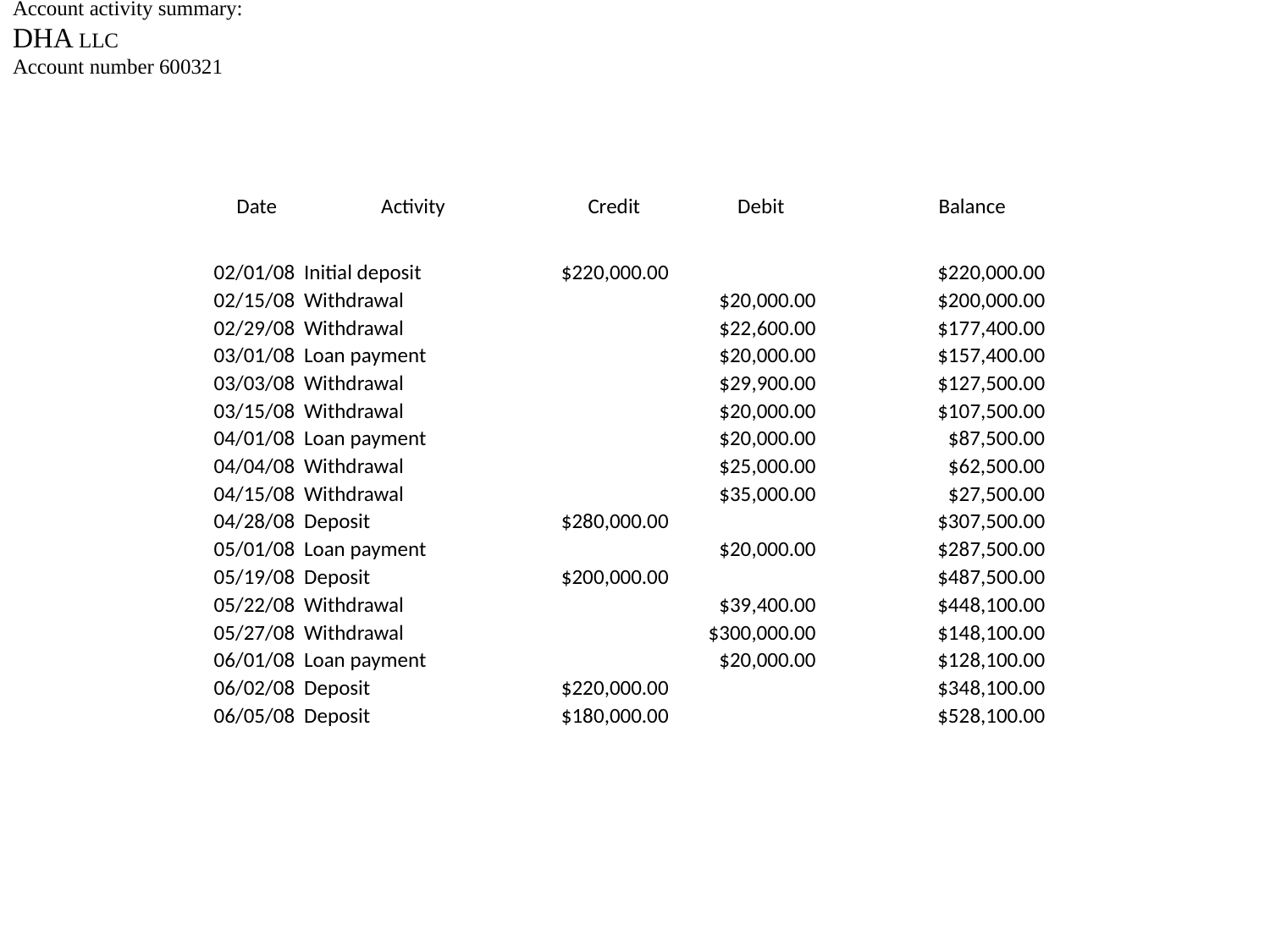

Account activity summary:
DHA LLC
Account number 600321
| Date | Activity |  | Credit |  | Debit |  | Balance |
| --- | --- | --- | --- | --- | --- | --- | --- |
|  |  |  |  |  |  |  |  |
| 02/01/08 | Initial deposit |  | $220,000.00 |  |  |  | $220,000.00 |
| 02/15/08 | Withdrawal |  |  |  | $20,000.00 |  | $200,000.00 |
| 02/29/08 | Withdrawal |  |  |  | $22,600.00 |  | $177,400.00 |
| 03/01/08 | Loan payment |  |  |  | $20,000.00 |  | $157,400.00 |
| 03/03/08 | Withdrawal |  |  |  | $29,900.00 |  | $127,500.00 |
| 03/15/08 | Withdrawal |  |  |  | $20,000.00 |  | $107,500.00 |
| 04/01/08 | Loan payment |  |  |  | $20,000.00 |  | $87,500.00 |
| 04/04/08 | Withdrawal |  |  |  | $25,000.00 |  | $62,500.00 |
| 04/15/08 | Withdrawal |  |  |  | $35,000.00 |  | $27,500.00 |
| 04/28/08 | Deposit |  | $280,000.00 |  |  |  | $307,500.00 |
| 05/01/08 | Loan payment |  |  |  | $20,000.00 |  | $287,500.00 |
| 05/19/08 | Deposit |  | $200,000.00 |  |  |  | $487,500.00 |
| 05/22/08 | Withdrawal |  |  |  | $39,400.00 |  | $448,100.00 |
| 05/27/08 | Withdrawal |  |  |  | $300,000.00 |  | $148,100.00 |
| 06/01/08 | Loan payment |  |  |  | $20,000.00 |  | $128,100.00 |
| 06/02/08 | Deposit |  | $220,000.00 |  |  |  | $348,100.00 |
| 06/05/08 | Deposit |  | $180,000.00 |  |  |  | $528,100.00 |